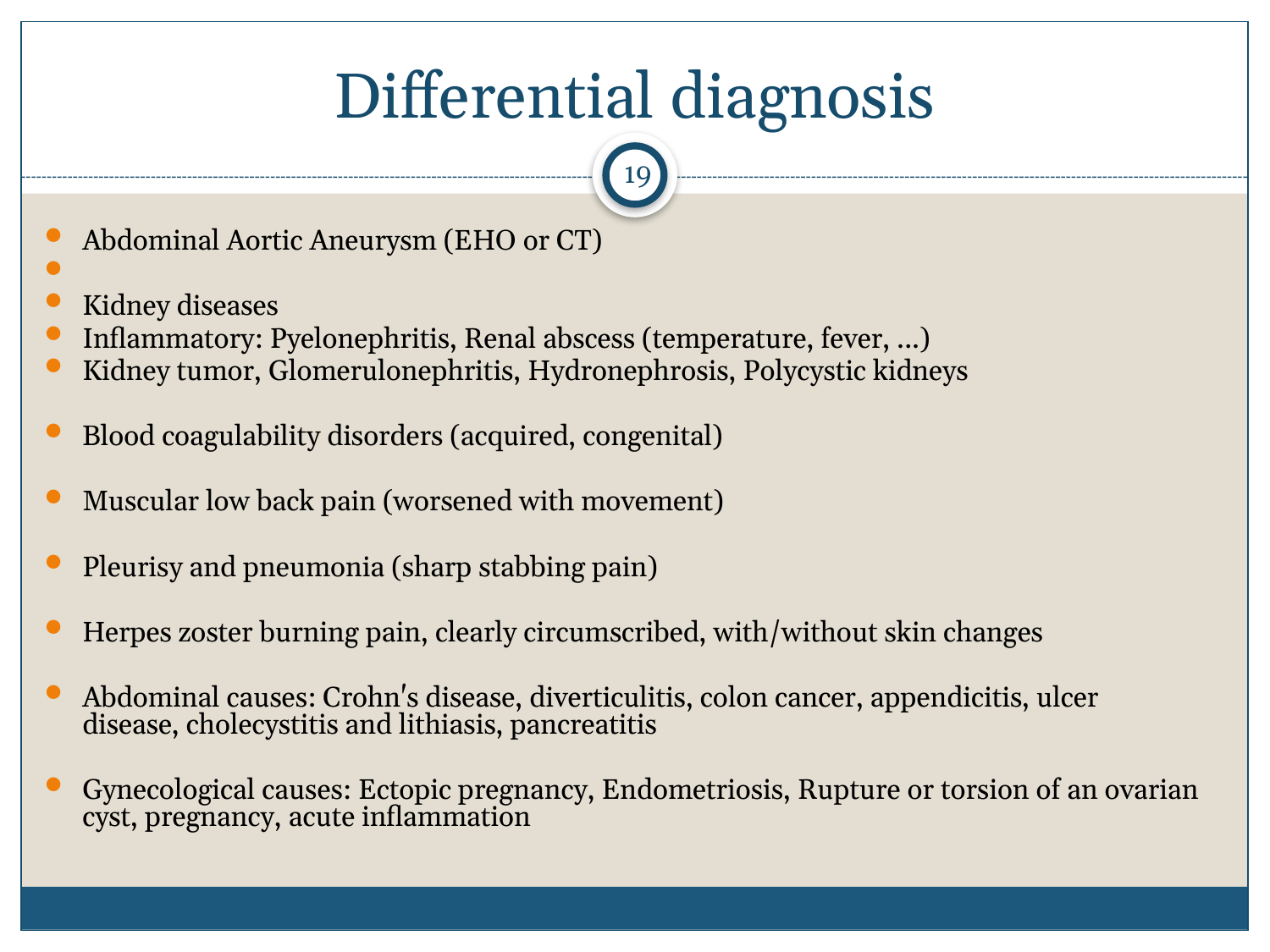

# Differential diagnosis
19
Abdominal Aortic Aneurysm (EHO or CT)

Kidney diseases
Inflammatory: Pyelonephritis, Renal abscess (temperature, fever, ...)
Kidney tumor, Glomerulonephritis, Hydronephrosis, Polycystic kidneys

Blood coagulability disorders (acquired, congenital)

Muscular low back pain (worsened with movement)

Pleurisy and pneumonia (sharp stabbing pain)

Herpes zoster burning pain, clearly circumscribed, with/without skin changes

Abdominal causes: Crohn's disease, diverticulitis, colon cancer, appendicitis, ulcer disease, cholecystitis and lithiasis, pancreatitis

Gynecological causes: Ectopic pregnancy, Endometriosis, Rupture or torsion of an ovarian cyst, pregnancy, acute inflammation